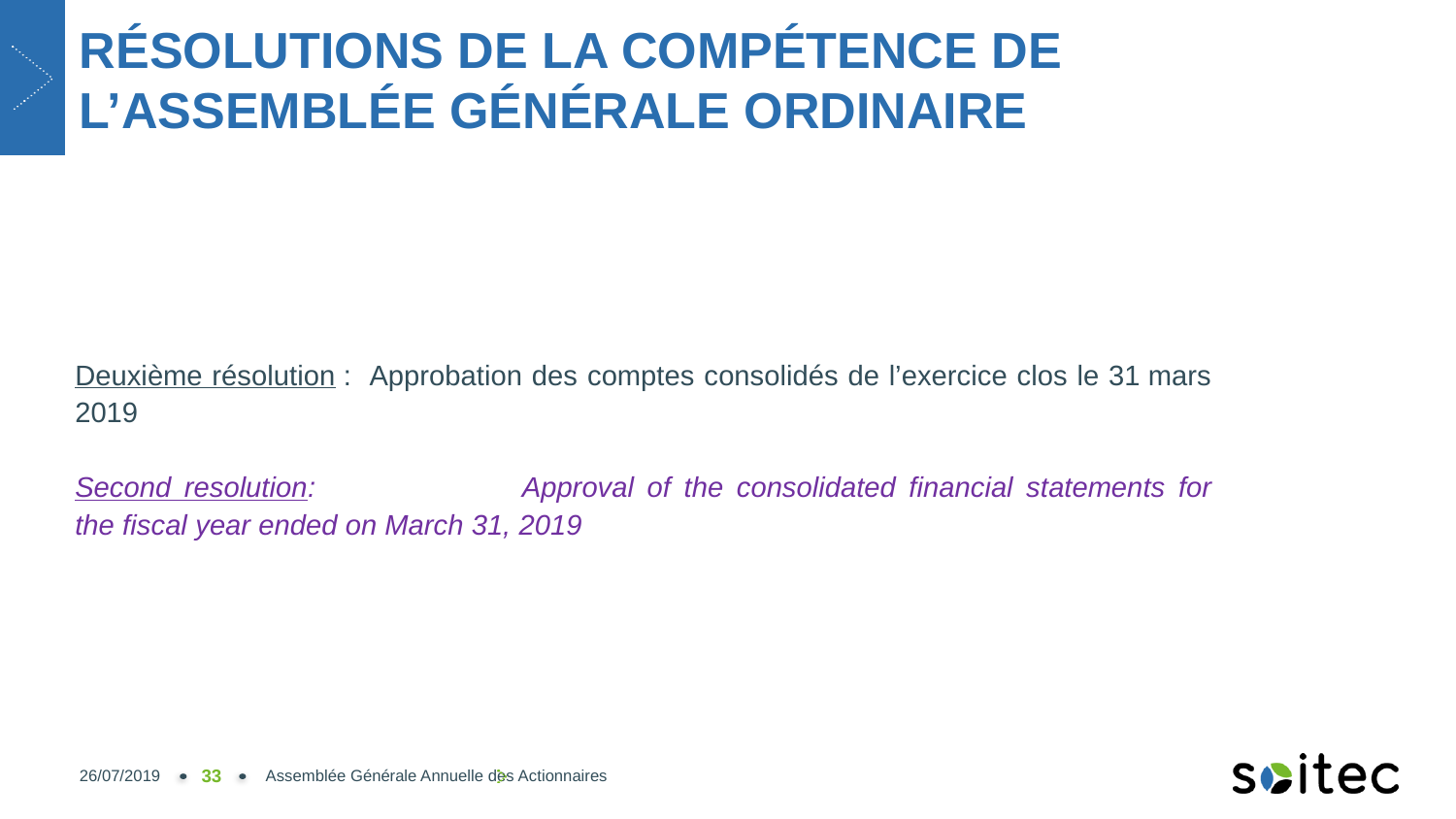

# RÉSOLUTIONS DE LA COMPÉTENCE DE L’ASSEMBLÉE GÉNÉRALE ORDINAIRE
Deuxième résolution : 	Approbation des comptes consolidés de l’exercice clos le 31 mars 2019

Second resolution: 		Approval of the consolidated financial statements for the fiscal year ended on March 31, 2019

26/07/2019
33
Assemblée Générale Annuelle des Actionnaires